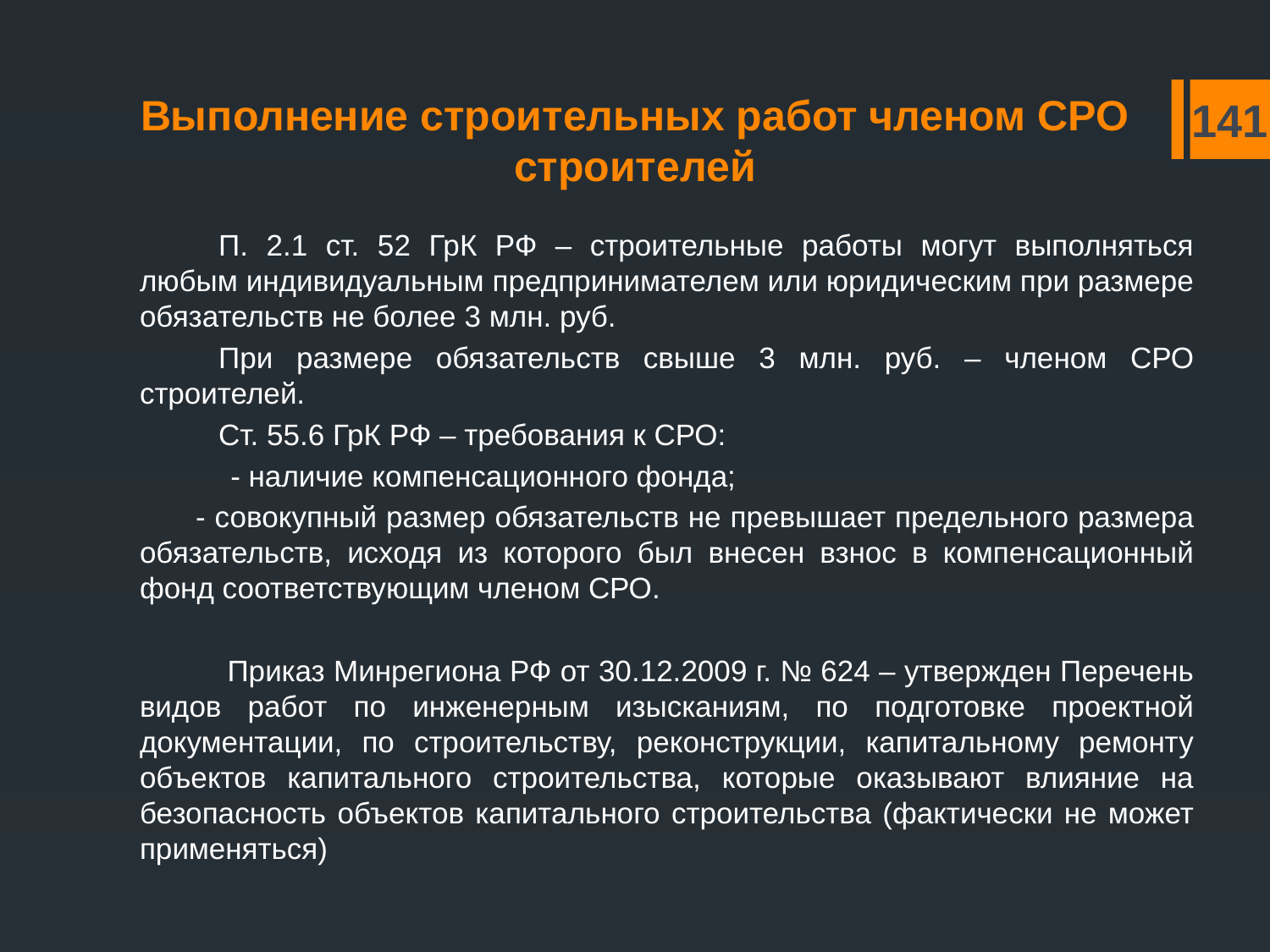

# Выполнение строительных работ членом СРО строителей
141
П. 2.1 ст. 52 ГрК РФ – строительные работы могут выполняться любым индивидуальным предпринимателем или юридическим при размере обязательств не более 3 млн. руб.
При размере обязательств свыше 3 млн. руб. – членом СРО строителей.
Ст. 55.6 ГрК РФ – требования к СРО:
           - наличие компенсационного фонда;
      - совокупный размер обязательств не превышает предельного размера обязательств, исходя из которого был внесен взнос в компенсационный фонд соответствующим членом СРО.

 Приказ Минрегиона РФ от 30.12.2009 г. № 624 – утвержден Перечень видов работ по инженерным изысканиям, по подготовке проектной документации, по строительству, реконструкции, капитальному ремонту объектов капитального строительства, которые оказывают влияние на безопасность объектов капитального строительства (фактически не может применяться)